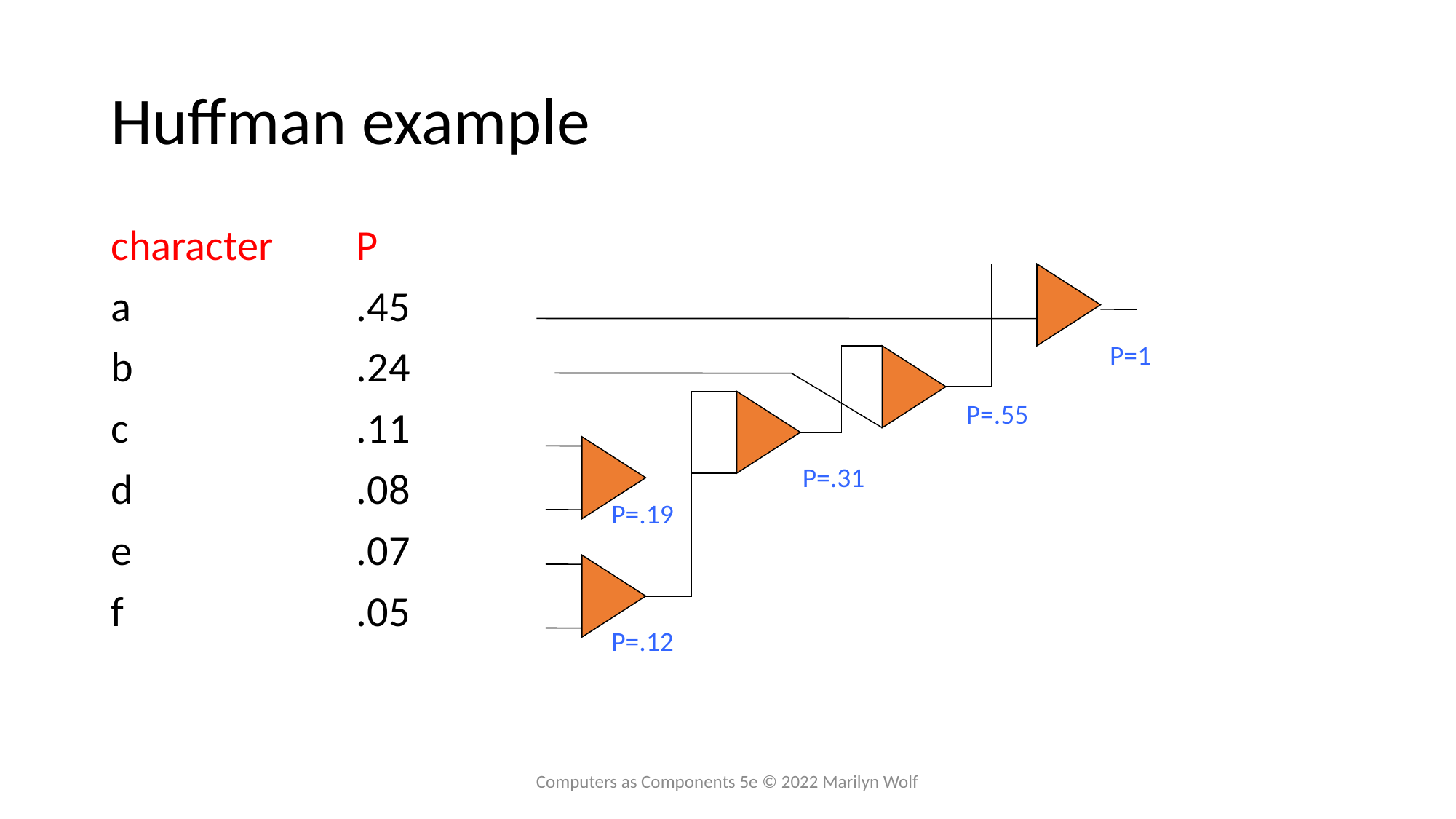

# Huffman example
character	P
a			.45
b			.24
c			.11
d			.08
e			.07
f			.05

P=1

P=.55

P=.31

P=.19

P=.12

Computers as Components 5e © 2022 Marilyn Wolf